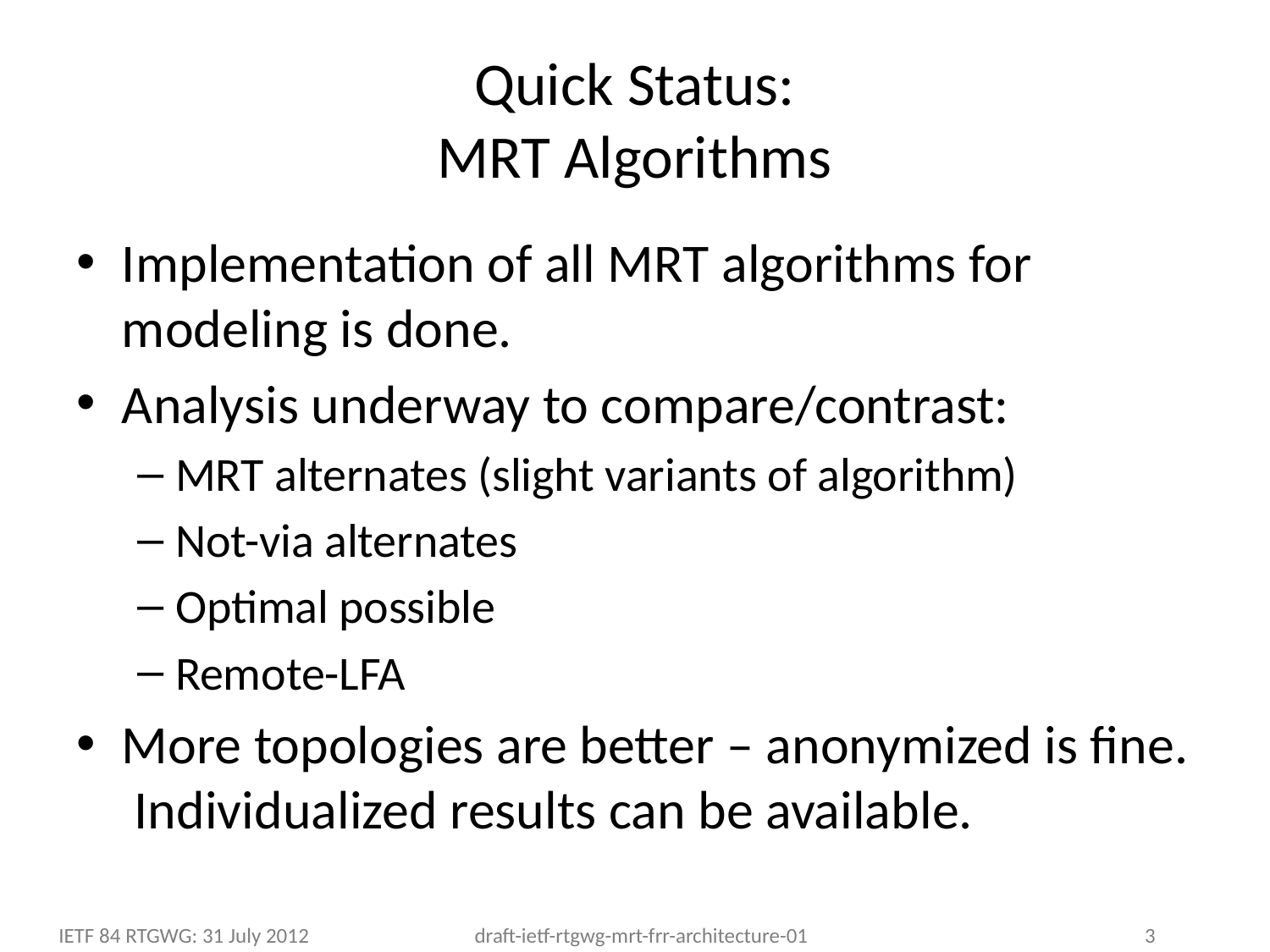

# Quick Status: MRT Algorithms
Implementation of all MRT algorithms for modeling is done.
Analysis underway to compare/contrast:
MRT alternates (slight variants of algorithm)
Not-via alternates
Optimal possible
Remote-LFA
More topologies are better – anonymized is fine.  Individualized results can be available.